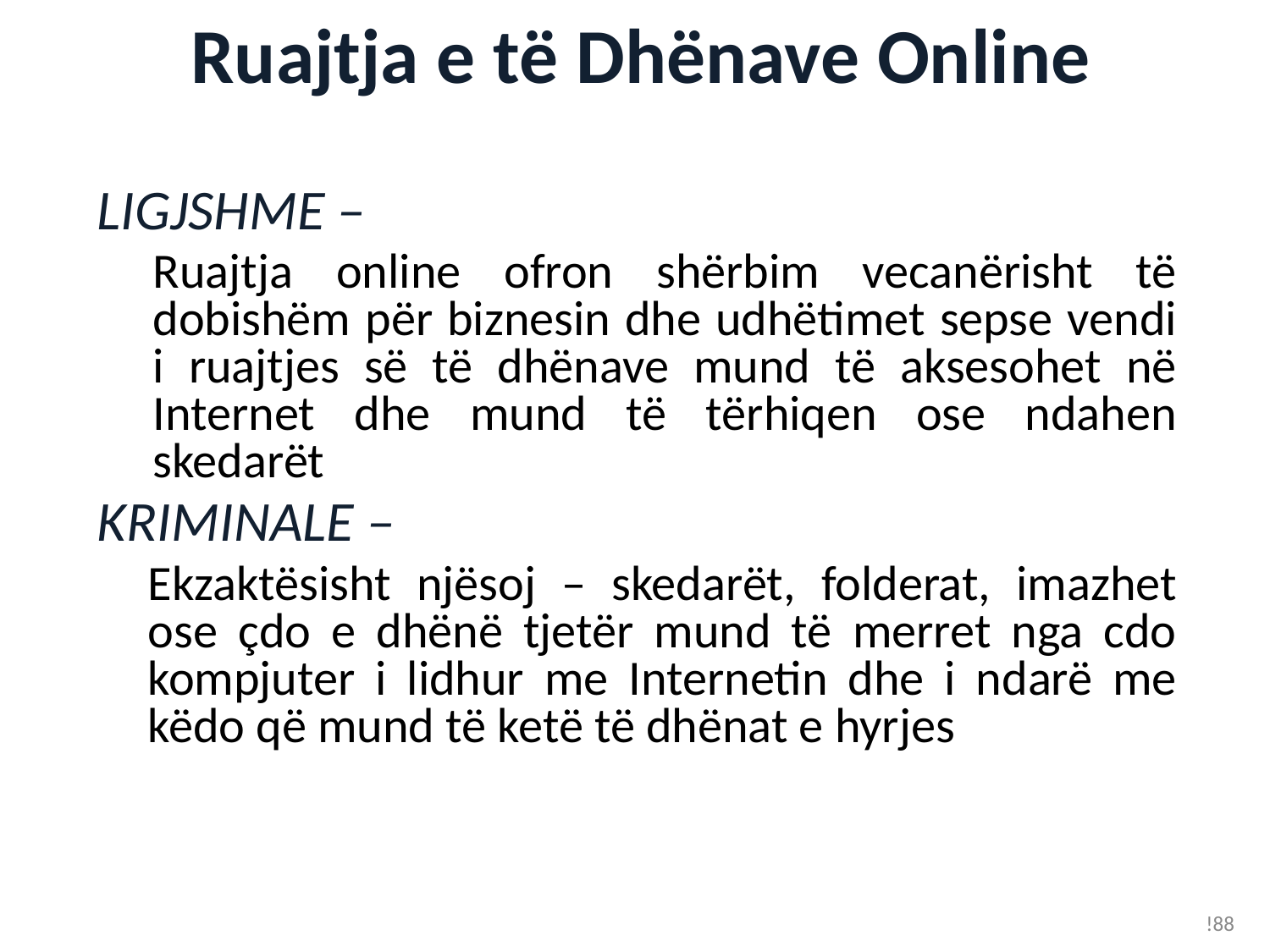

# Ruajtja e të Dhënave Online
LIGJSHME –
Ruajtja online ofron shërbim vecanërisht të dobishëm për biznesin dhe udhëtimet sepse vendi i ruajtjes së të dhënave mund të aksesohet në Internet dhe mund të tërhiqen ose ndahen skedarët
KRIMINALE –
Ekzaktësisht njësoj – skedarët, folderat, imazhet ose çdo e dhënë tjetër mund të merret nga cdo kompjuter i lidhur me Internetin dhe i ndarë me këdo që mund të ketë të dhënat e hyrjes
!88